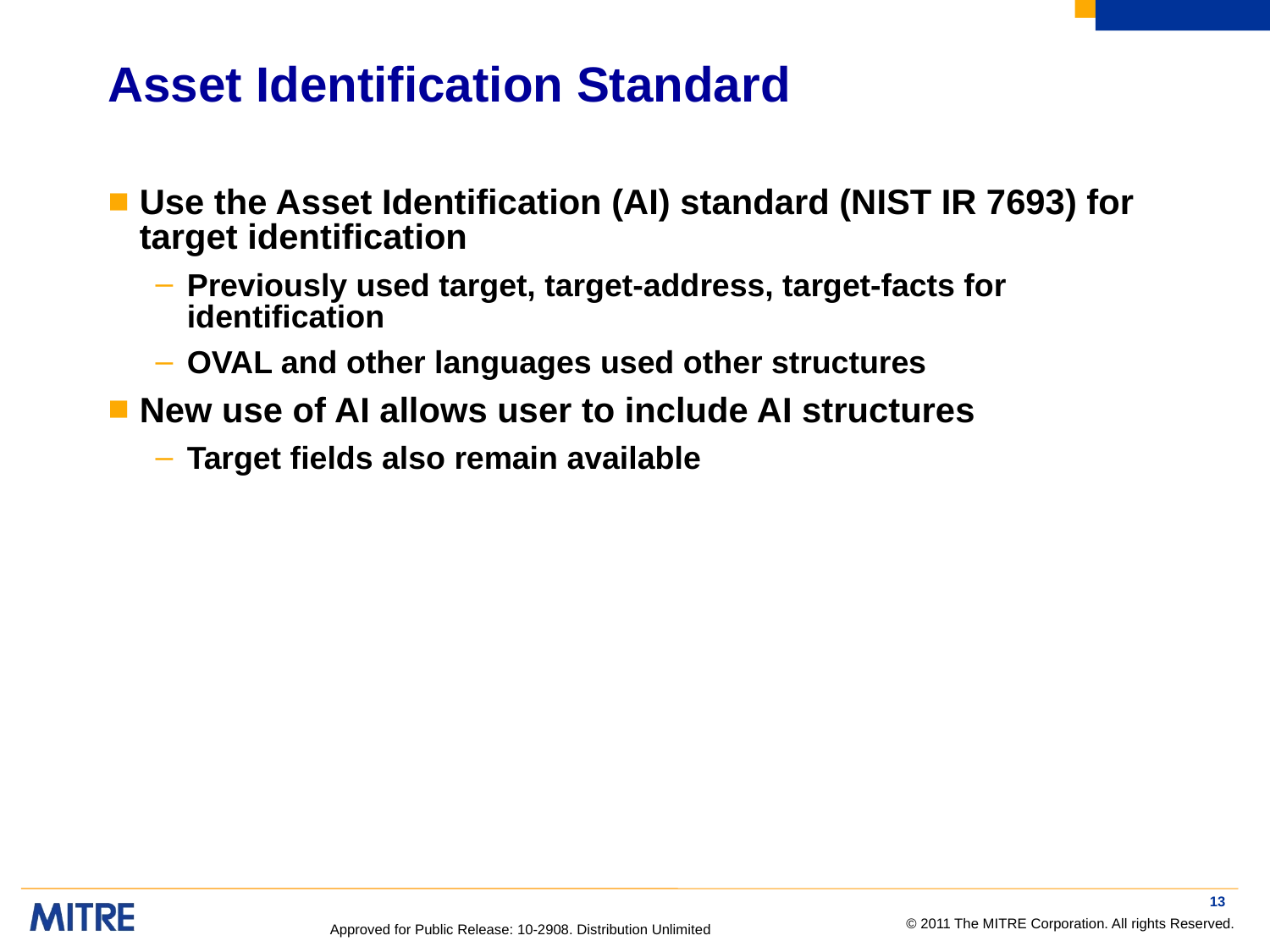

# Asset Identification Standard
Use the Asset Identification (AI) standard (NIST IR 7693) for target identification
Previously used target, target-address, target-facts for identification
OVAL and other languages used other structures
New use of AI allows user to include AI structures
Target fields also remain available
13